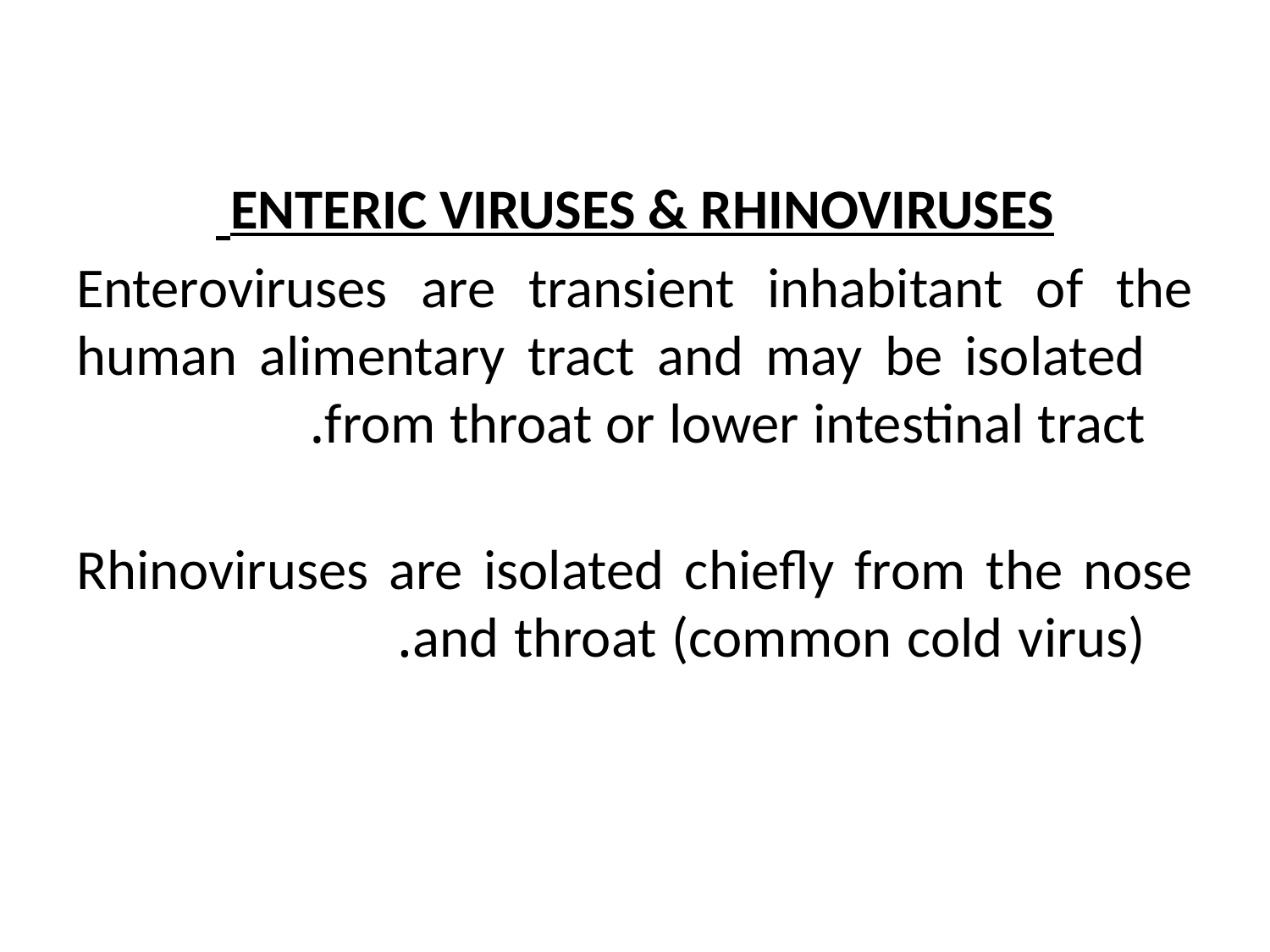

ENTERIC VIRUSES & RHINOVIRUSES
Enteroviruses are transient inhabitant of the human alimentary tract and may be isolated from throat or lower intestinal tract.
Rhinoviruses are isolated chiefly from the nose and throat (common cold virus).